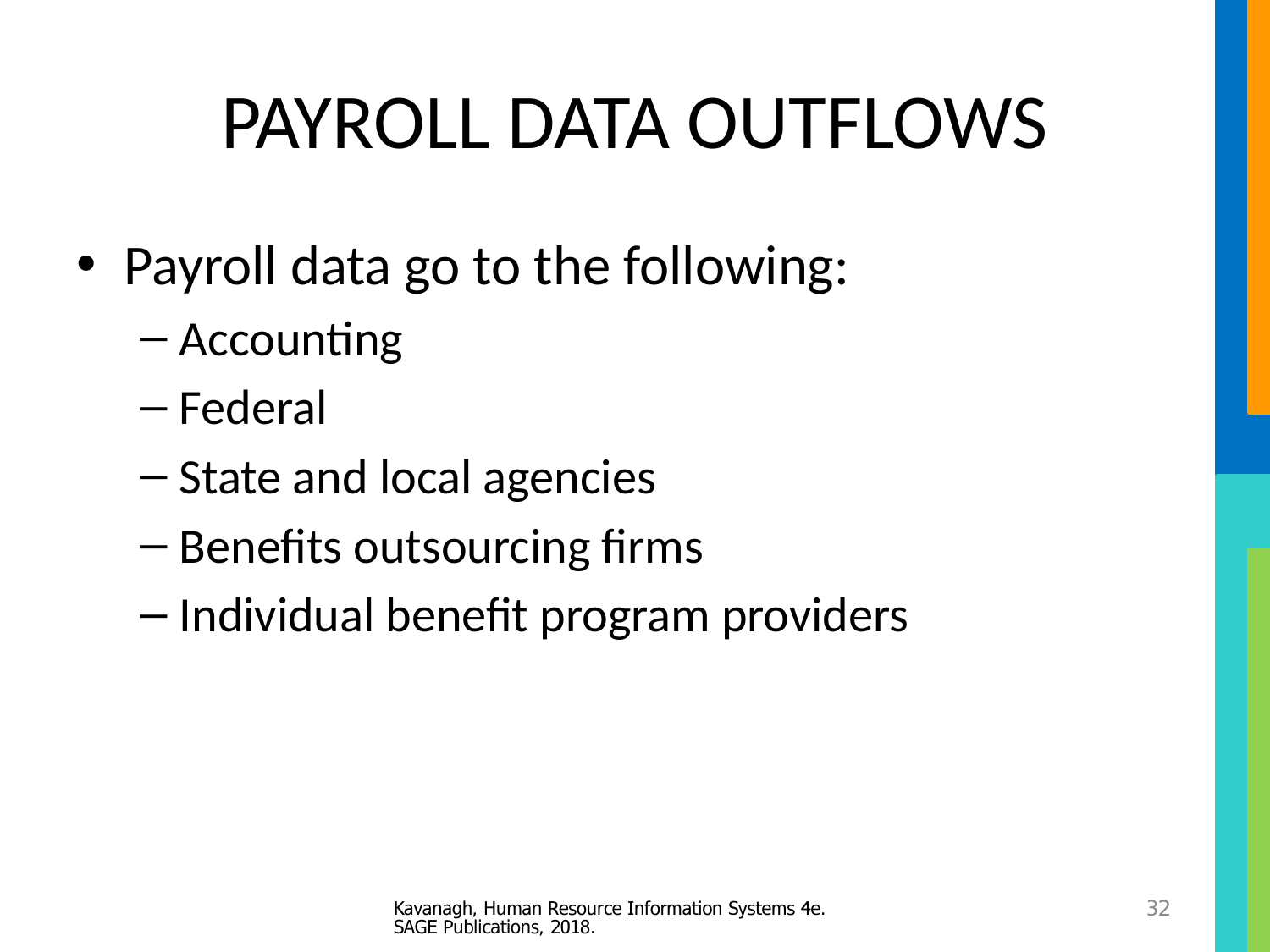

# PAYROLL DATA OUTFLOWS
Payroll data go to the following:
Accounting
Federal
State and local agencies
Benefits outsourcing firms
Individual benefit program providers

Kavanagh, Human Resource Information Systems 4e. SAGE Publications, 2018.
32